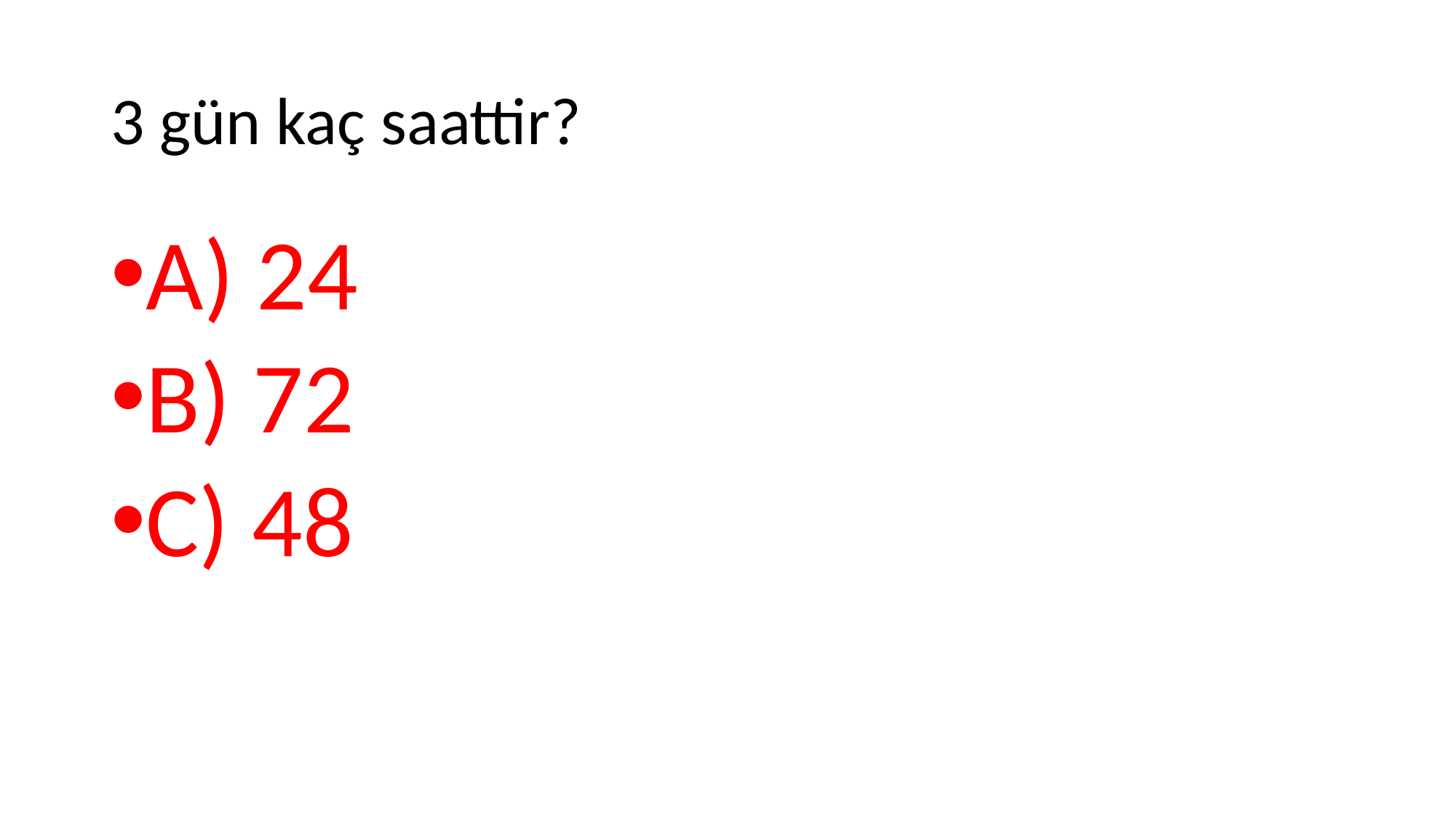

# 3 gün kaç saattir?
A) 24
B) 72
C) 48